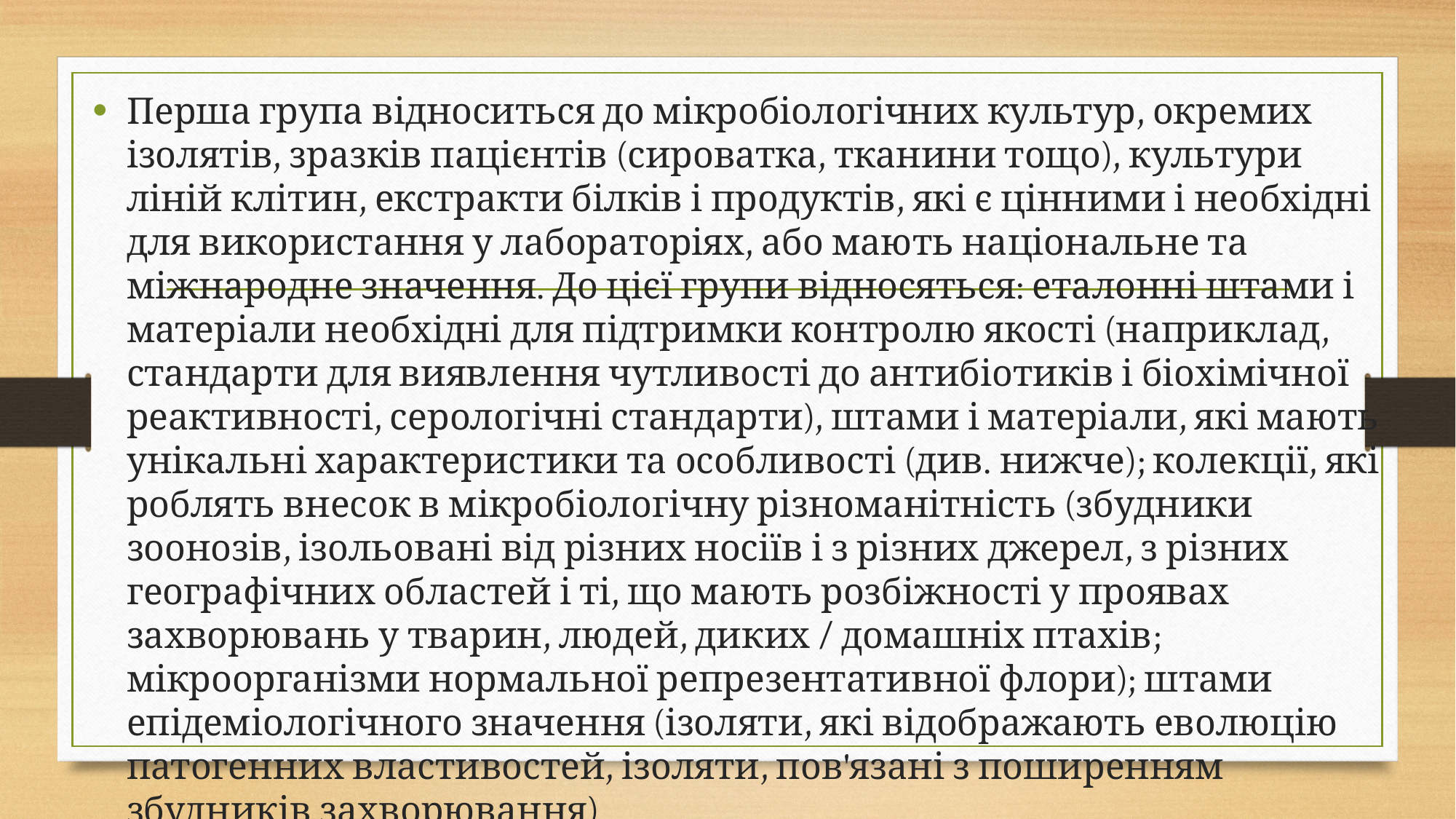

Перша група відноситься до мікробіологічних культур, окремих ізолятів, зразків пацієнтів (сироватка, тканини тощо), культури ліній клітин, екстракти білків і продуктів, які є цінними і необхідні для використання у лабораторіях, або мають національне та міжнародне значення. До цієї групи відносяться: еталонні штами і матеріали необхідні для підтримки контролю якості (наприклад, стандарти для виявлення чутливості до антибіотиків і біохімічної реактивності, серологічні стандарти), штами і матеріали, які мають унікальні характеристики та особливості (див. нижче); колекції, які роблять внесок в мікробіологічну різноманітність (збудники зоонозів, ізольовані від різних носіїв і з різних джерел, з різних географічних областей і ті, що мають розбіжності у проявах захворювань у тварин, людей, диких / домашніх птахів; мікроорганізми нормальної репрезентативної флори); штами епідеміологічного значення (ізоляти, які відображають еволюцію патогенних властивостей, ізоляти, пов'язані з поширенням збудників захворювання).